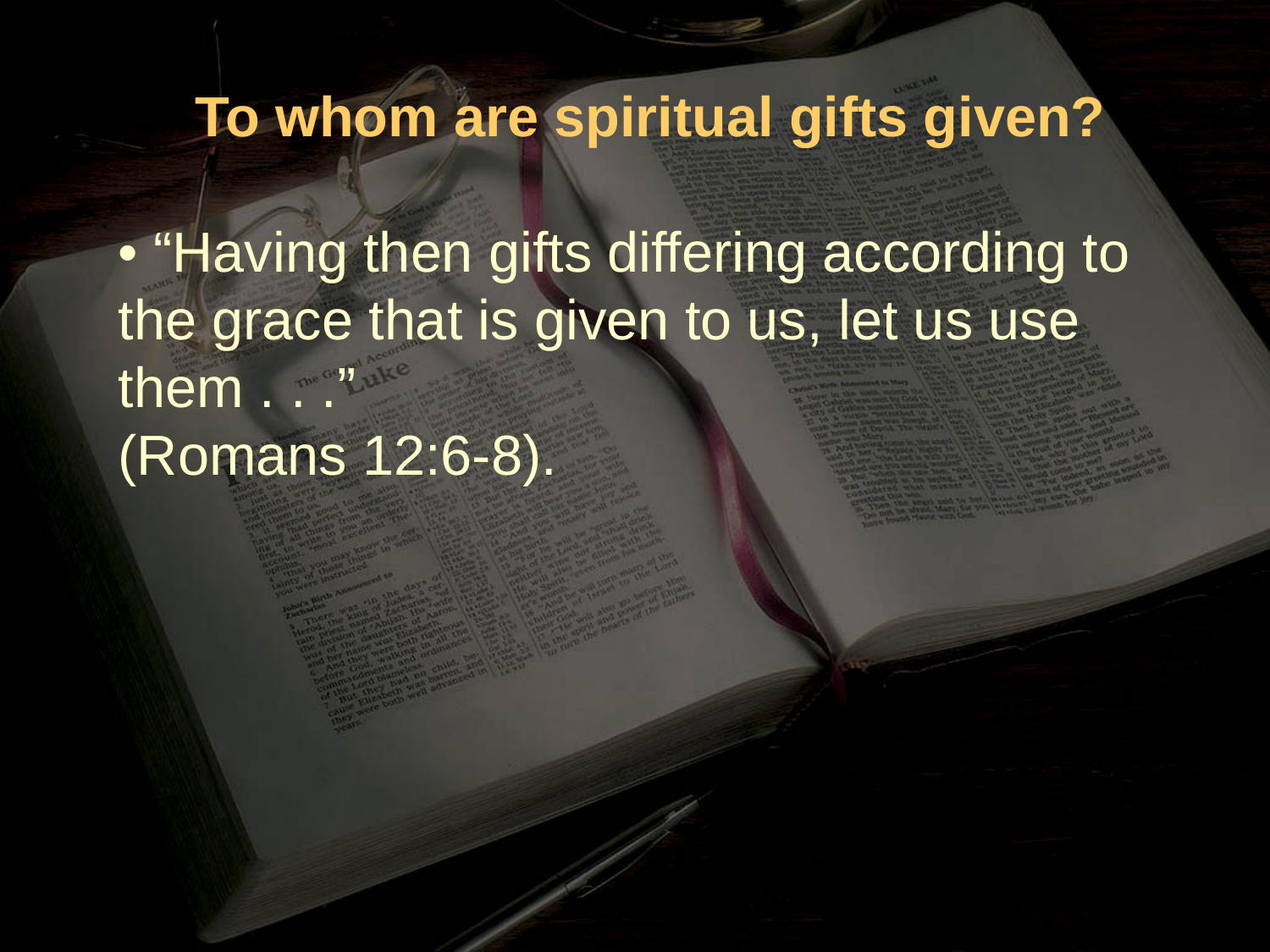

To whom are spiritual gifts given?

• “Having then gifts differing according to the grace that is given to us, let us use them . . .”
(Romans 12:6-8).